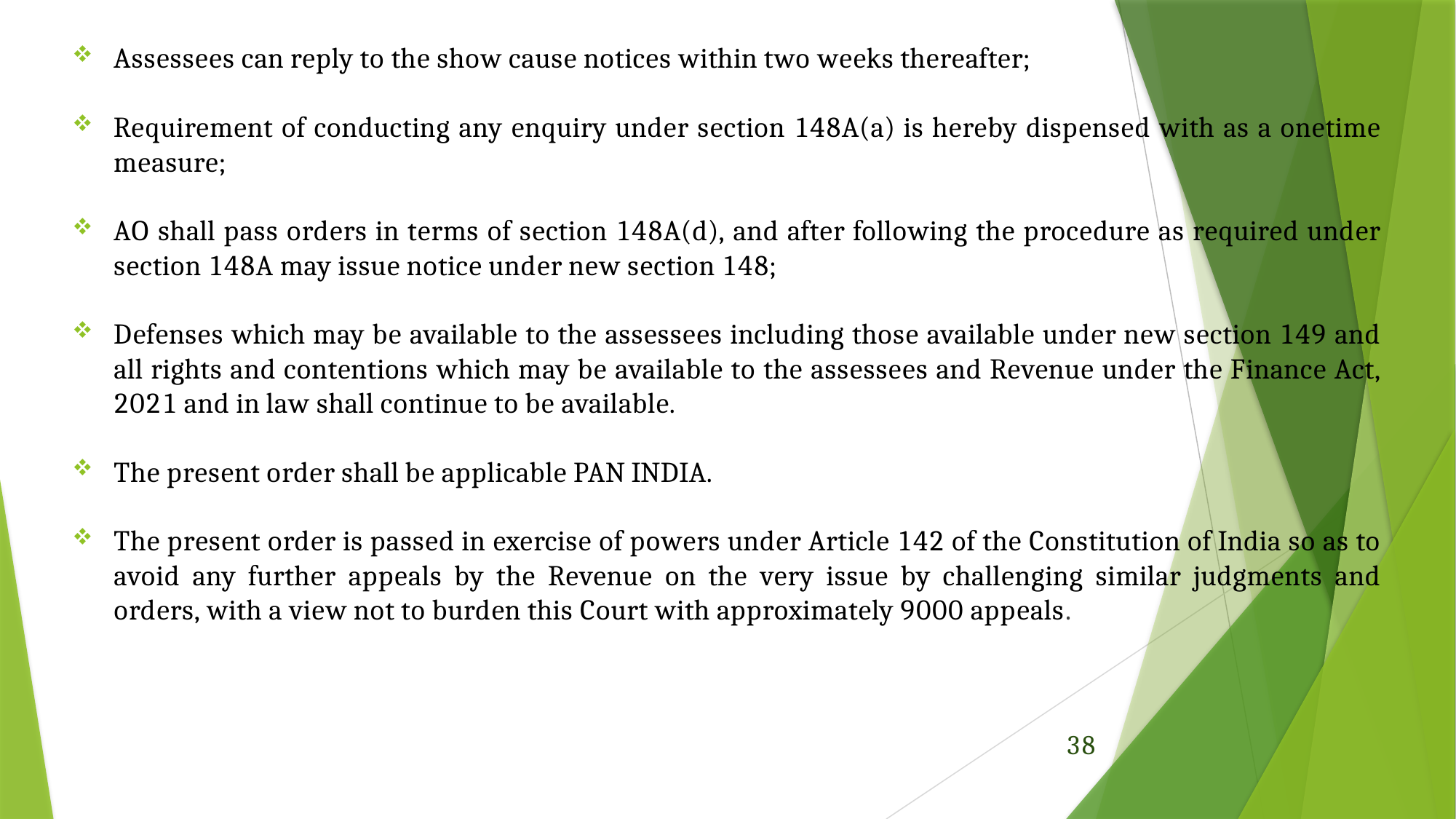

Assessees can reply to the show cause notices within two weeks thereafter;

Requirement of conducting any enquiry under section 148A(a) is hereby dispensed with as a onetime measure;

AO shall pass orders in terms of section 148A(d), and after following the procedure as required under section 148A may issue notice under new section 148;

Defenses which may be available to the assessees including those available under new section 149 and all rights and contentions which may be available to the assessees and Revenue under the Finance Act, 2021 and in law shall continue to be available.

The present order shall be applicable PAN INDIA.

The present order is passed in exercise of powers under Article 142 of the Constitution of India so as to avoid any further appeals by the Revenue on the very issue by challenging similar judgments and orders, with a view not to burden this Court with approximately 9000 appeals.

38